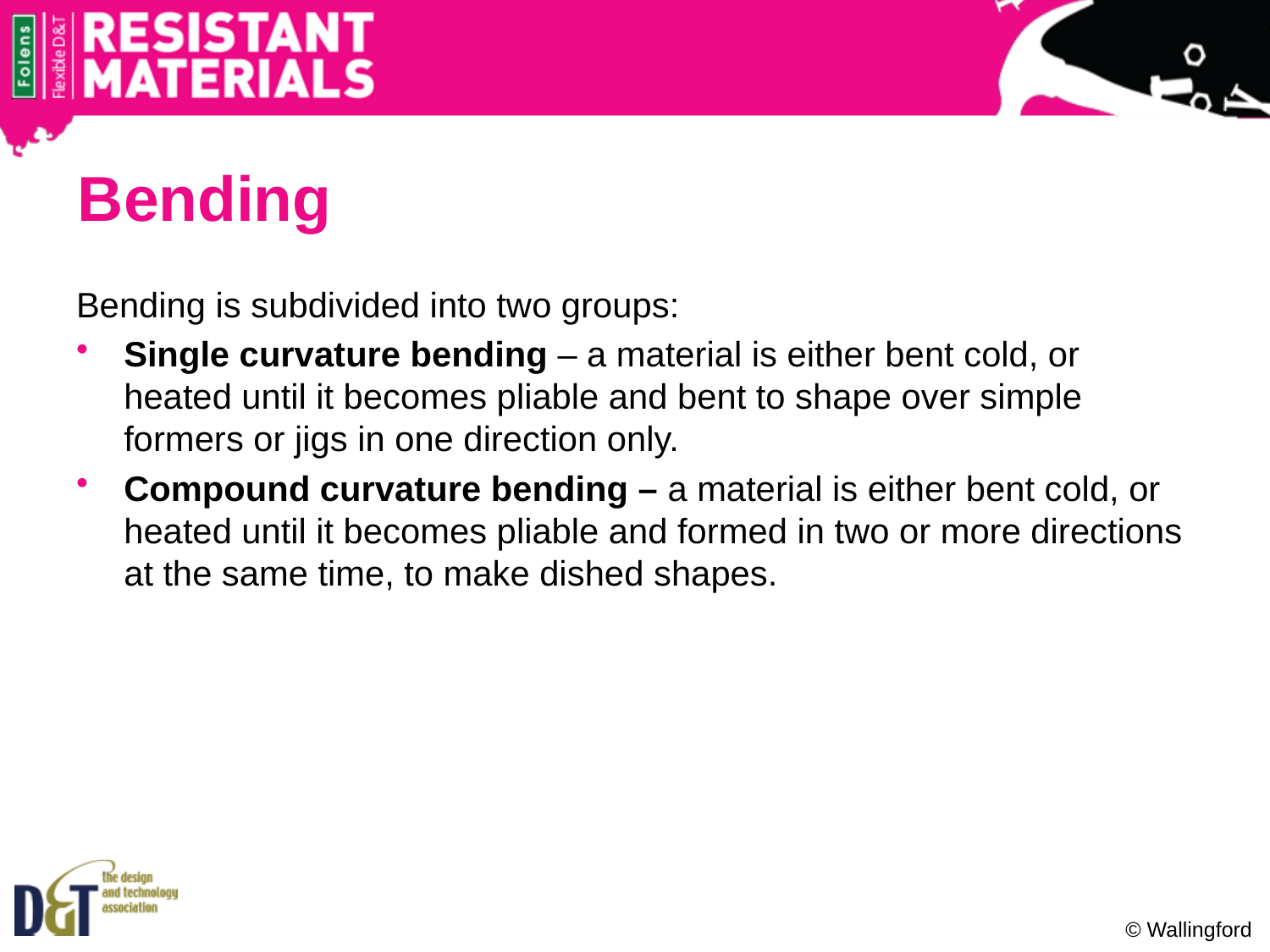

# Bending
Bending is subdivided into two groups:
Single curvature bending – a material is either bent cold, or heated until it becomes pliable and bent to shape over simple formers or jigs in one direction only.
Compound curvature bending – a material is either bent cold, or heated until it becomes pliable and formed in two or more directions at the same time, to make dished shapes.
© Wallingford